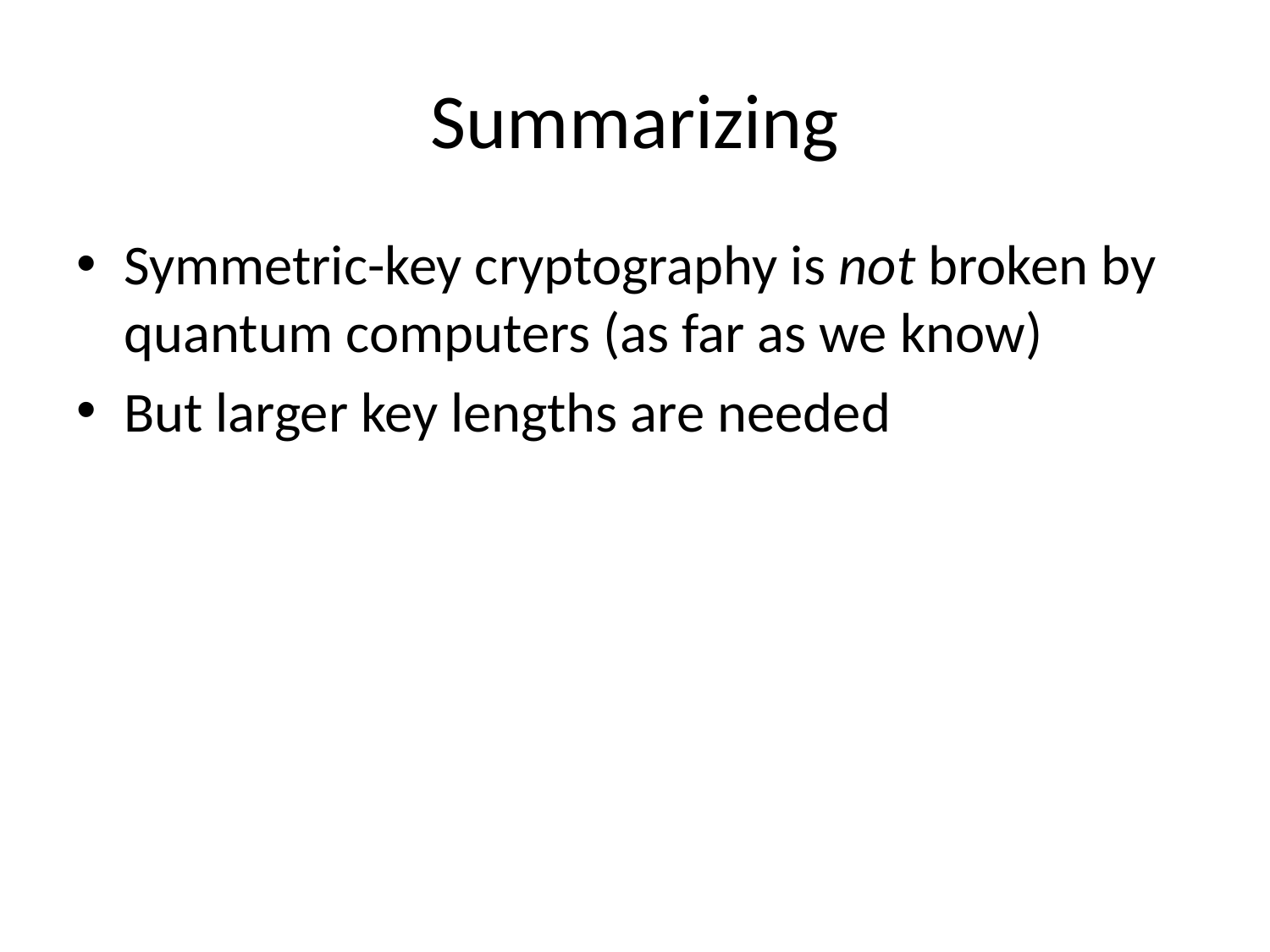

# Summarizing
Symmetric-key cryptography is not broken by quantum computers (as far as we know)
But larger key lengths are needed